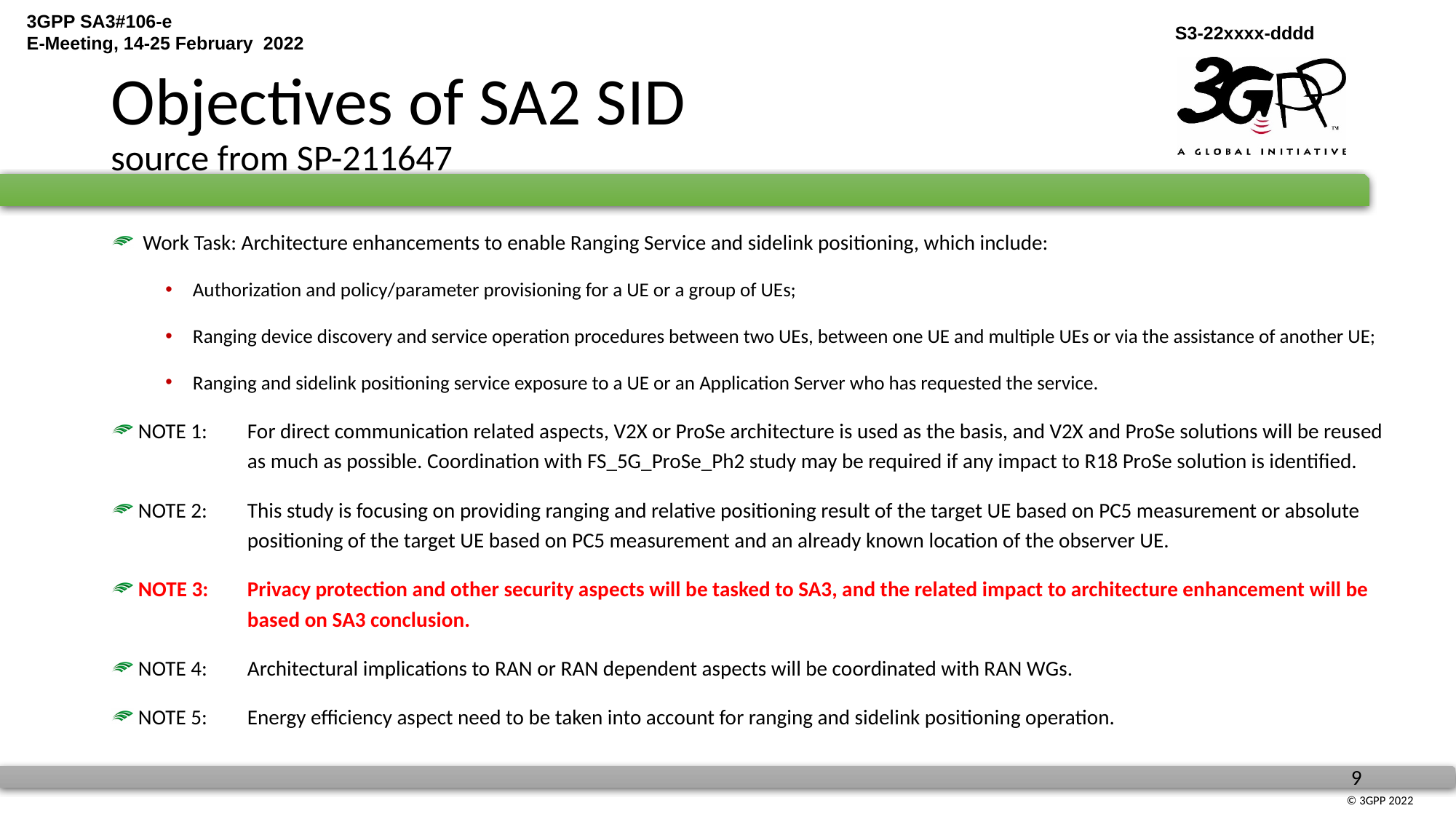

# Objectives of SA2 SID source from SP-211647
 Work Task: Architecture enhancements to enable Ranging Service and sidelink positioning, which include:
Authorization and policy/parameter provisioning for a UE or a group of UEs;
Ranging device discovery and service operation procedures between two UEs, between one UE and multiple UEs or via the assistance of another UE;
Ranging and sidelink positioning service exposure to a UE or an Application Server who has requested the service.
NOTE 1:	For direct communication related aspects, V2X or ProSe architecture is used as the basis, and V2X and ProSe solutions will be reused 	as much as possible. Coordination with FS_5G_ProSe_Ph2 study may be required if any impact to R18 ProSe solution is identified.
NOTE 2:	This study is focusing on providing ranging and relative positioning result of the target UE based on PC5 measurement or absolute 	positioning of the target UE based on PC5 measurement and an already known location of the observer UE.
NOTE 3:	Privacy protection and other security aspects will be tasked to SA3, and the related impact to architecture enhancement will be 	based on SA3 conclusion.
NOTE 4:	Architectural implications to RAN or RAN dependent aspects will be coordinated with RAN WGs.
NOTE 5:	Energy efficiency aspect need to be taken into account for ranging and sidelink positioning operation.